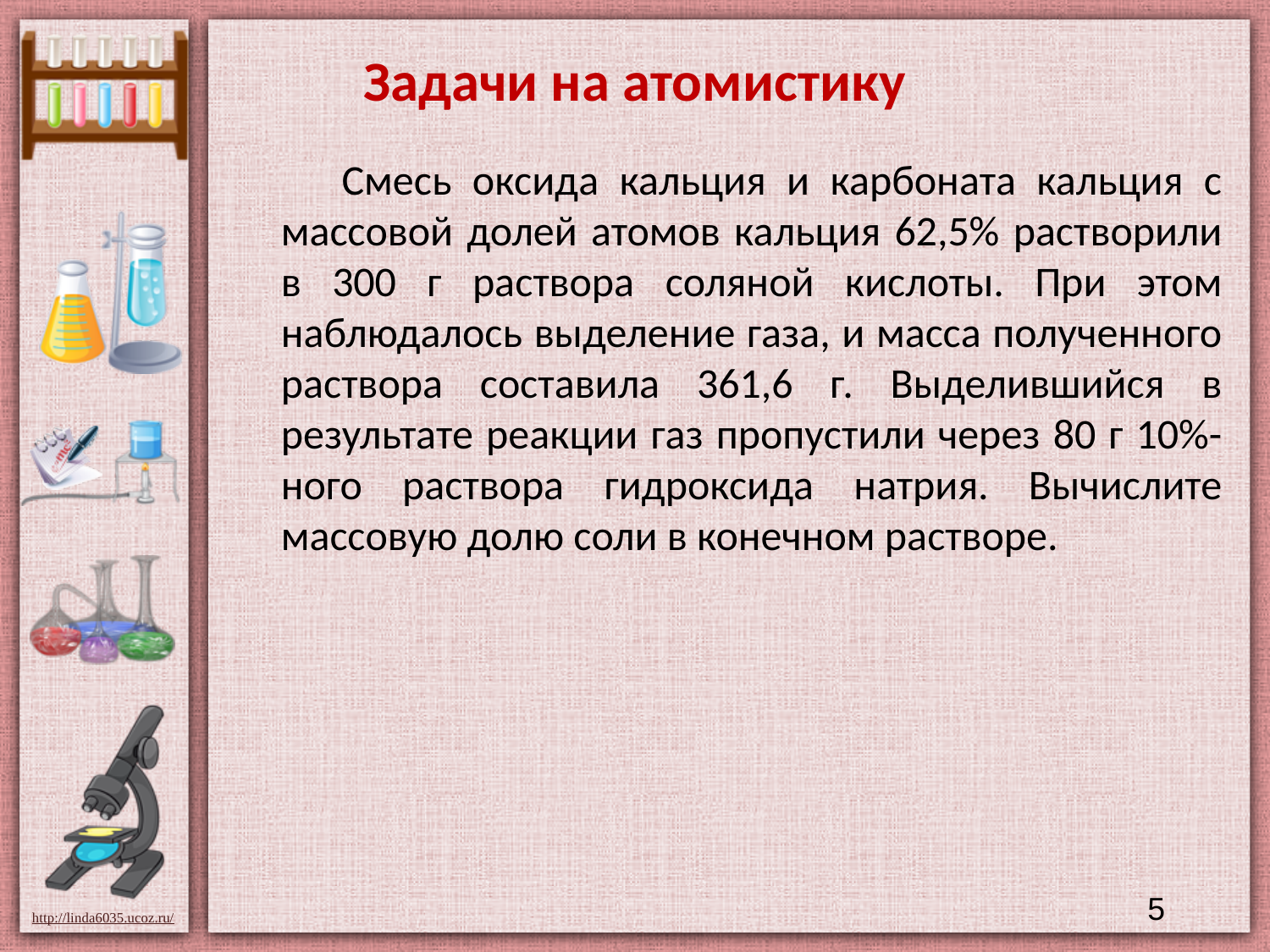

# Задачи на атомистику
      Смесь оксида кальция и карбоната кальция с массовой долей атомов кальция 62,5% растворили в 300 г раствора соляной кислоты. При этом наблюдалось выделение газа, и масса полученного раствора составила 361,6 г. Выделившийся в результате реакции газ пропустили через 80 г 10%-ного раствора гидроксида натрия. Вычислите массовую долю соли в конечном растворе.
5